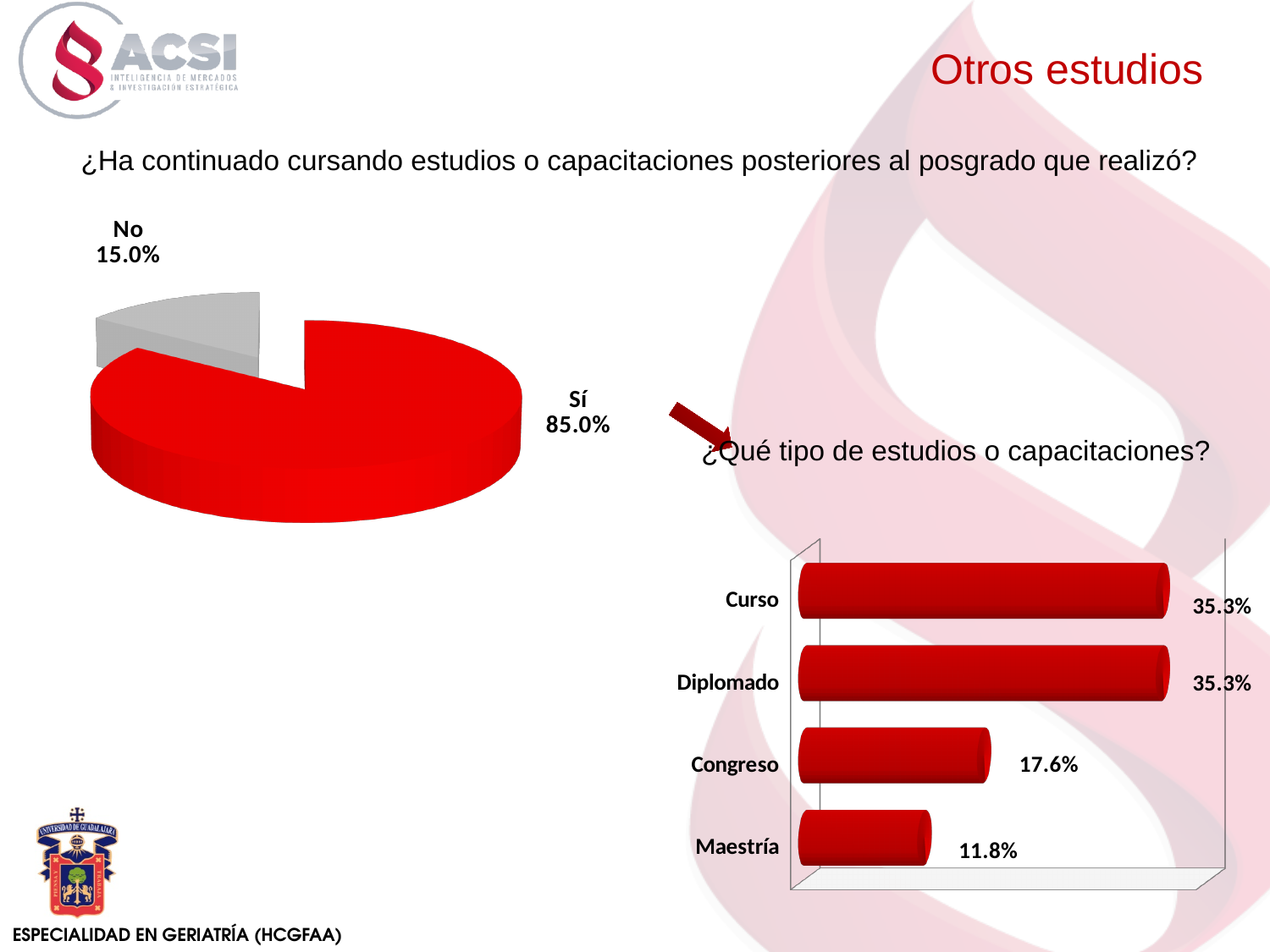

Otros estudios
¿Ha continuado cursando estudios o capacitaciones posteriores al posgrado que realizó?

[unsupported chart]

¿Qué tipo de estudios o capacitaciones?

[unsupported chart]